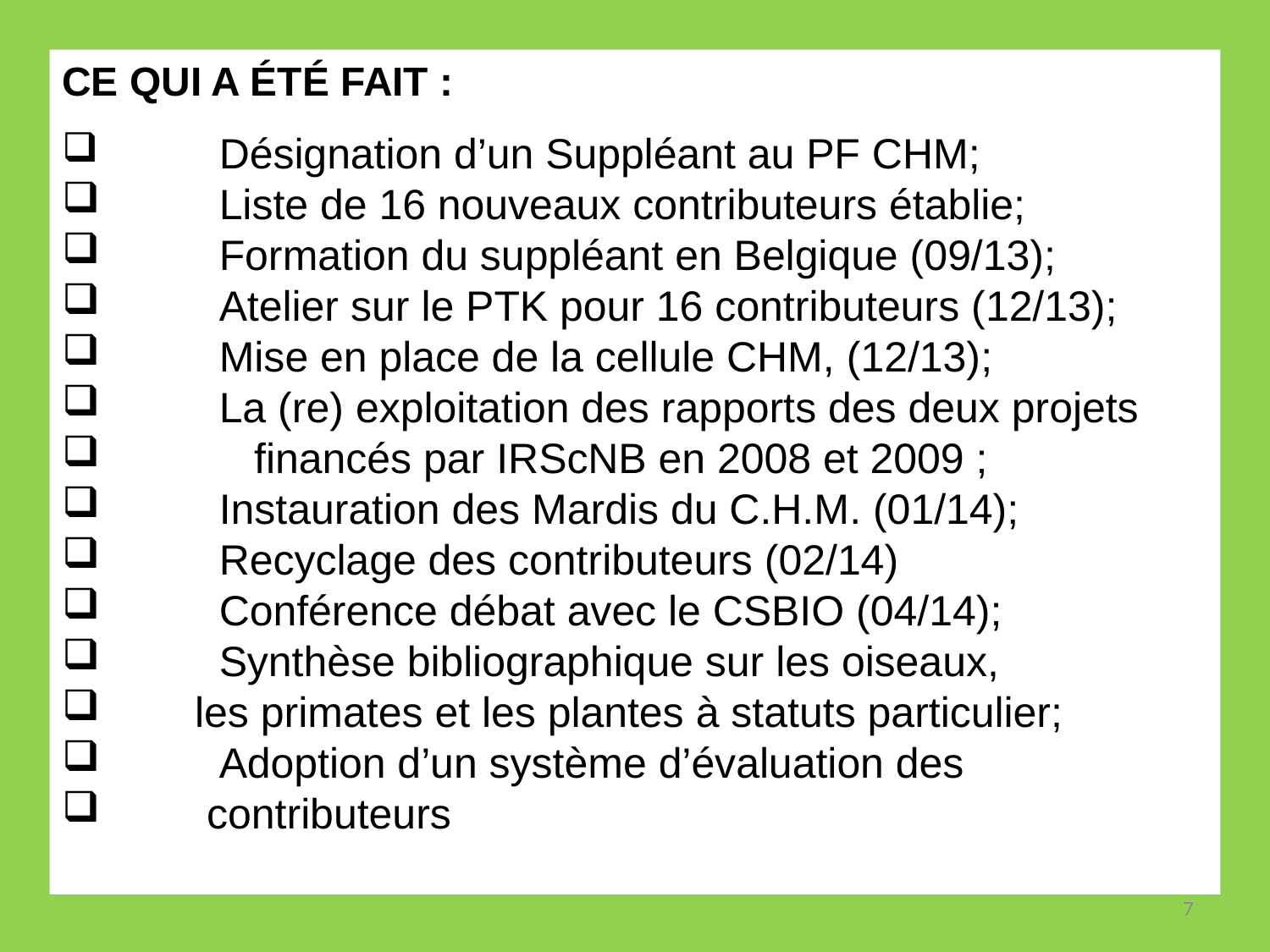

CE QUI A ÉTÉ FAIT :

	Désignation d’un Suppléant au PF CHM;
	Liste de 16 nouveaux contributeurs établie;
	Formation du suppléant en Belgique (09/13);
	Atelier sur le PTK pour 16 contributeurs (12/13);
	Mise en place de la cellule CHM, (12/13);
	La (re) exploitation des rapports des deux projets
             financés par IRScNB en 2008 et 2009 ;
	Instauration des Mardis du C.H.M. (01/14);
	Recyclage des contributeurs (02/14)
	Conférence débat avec le CSBIO (04/14);
	Synthèse bibliographique sur les oiseaux,
        les primates et les plantes à statuts particulier;
	Adoption d’un système d’évaluation des
         contributeurs

7